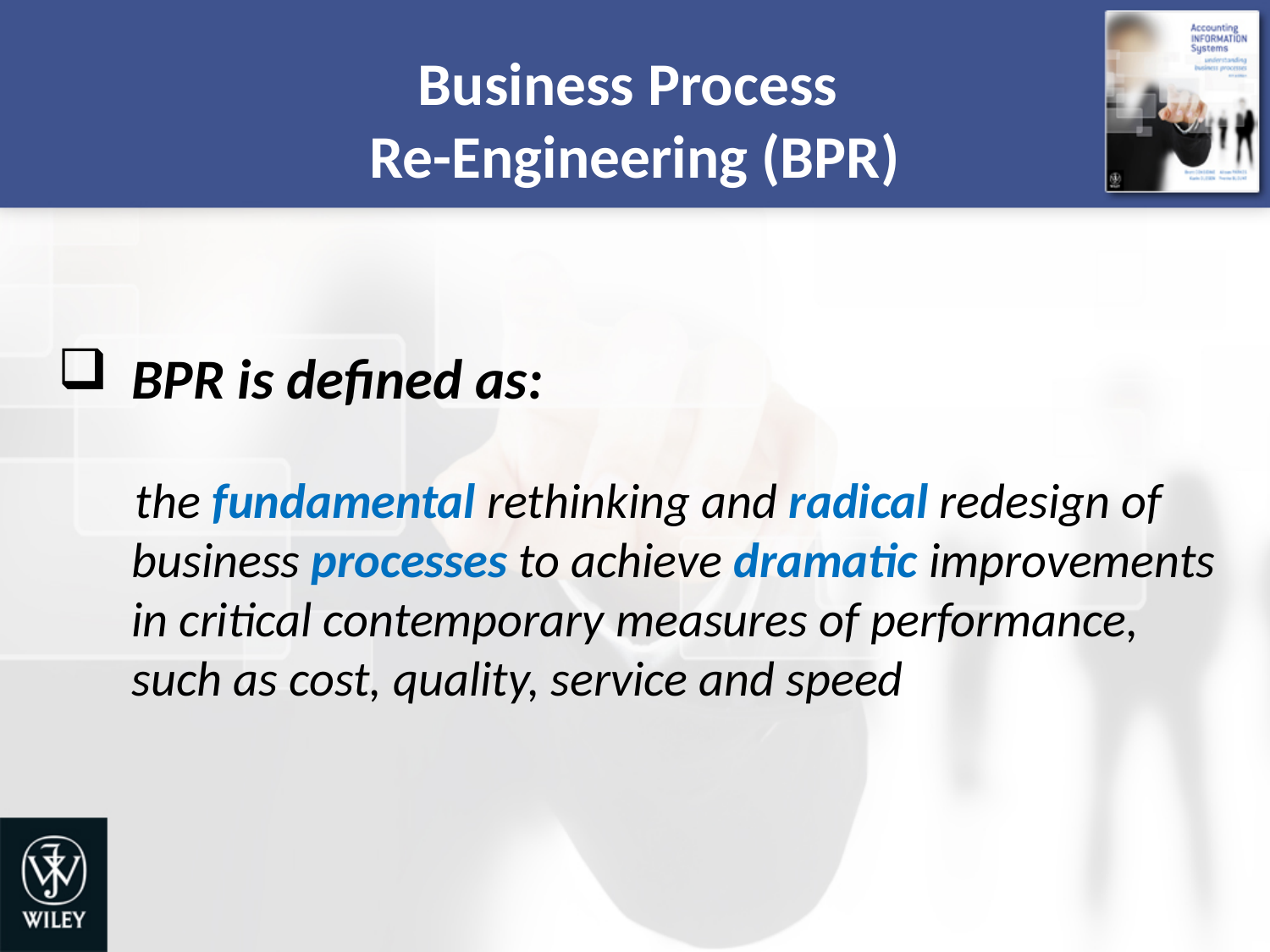

# Business Process Re-Engineering (BPR)
BPR is defined as:

                the fundamental rethinking and radical redesign of business processes to achieve dramatic improvements in critical contemporary measures of performance, such as cost, quality, service and speed